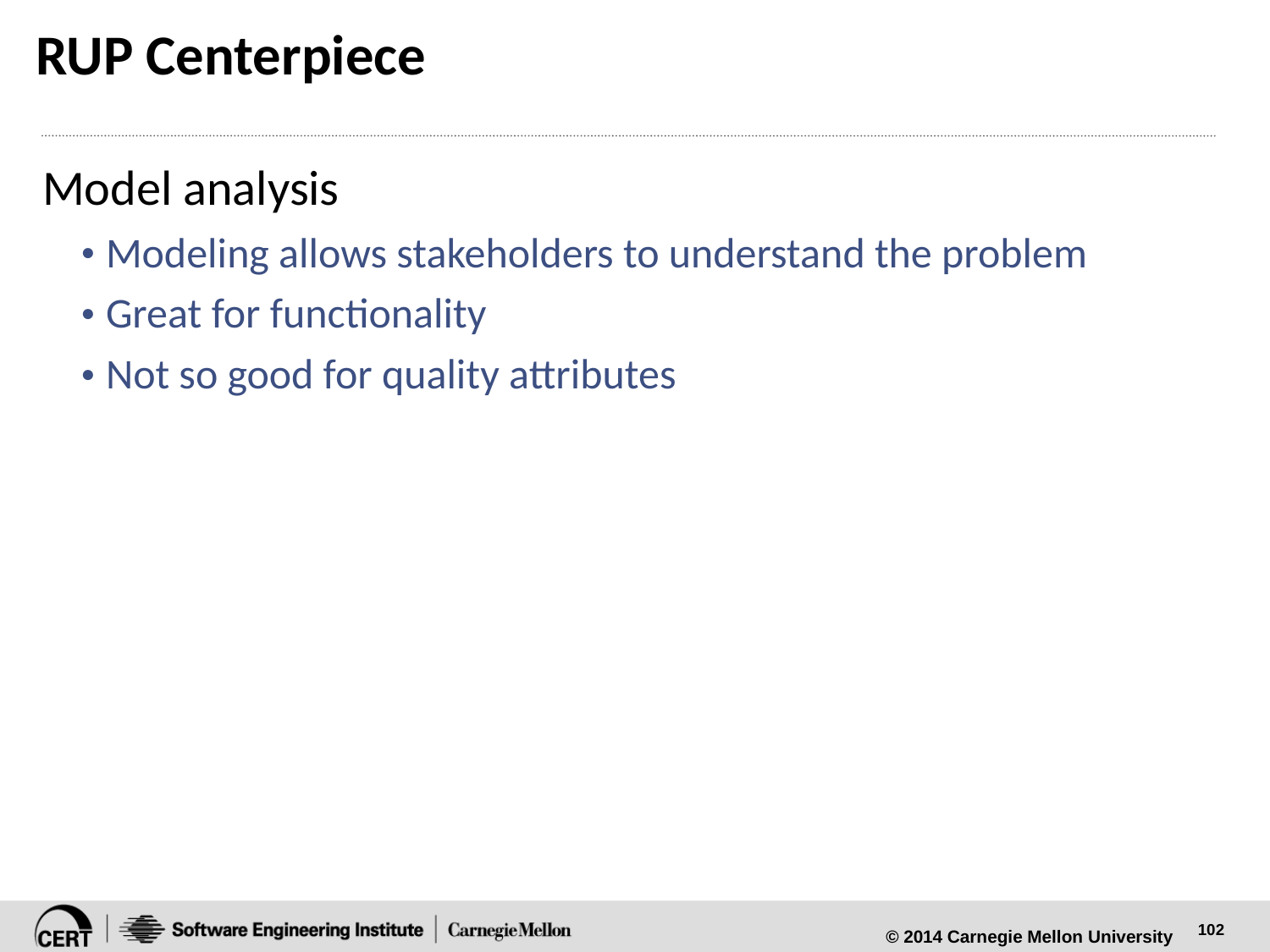

# RUP Centerpiece
Model analysis
Modeling allows stakeholders to understand the problem
Great for functionality
Not so good for quality attributes